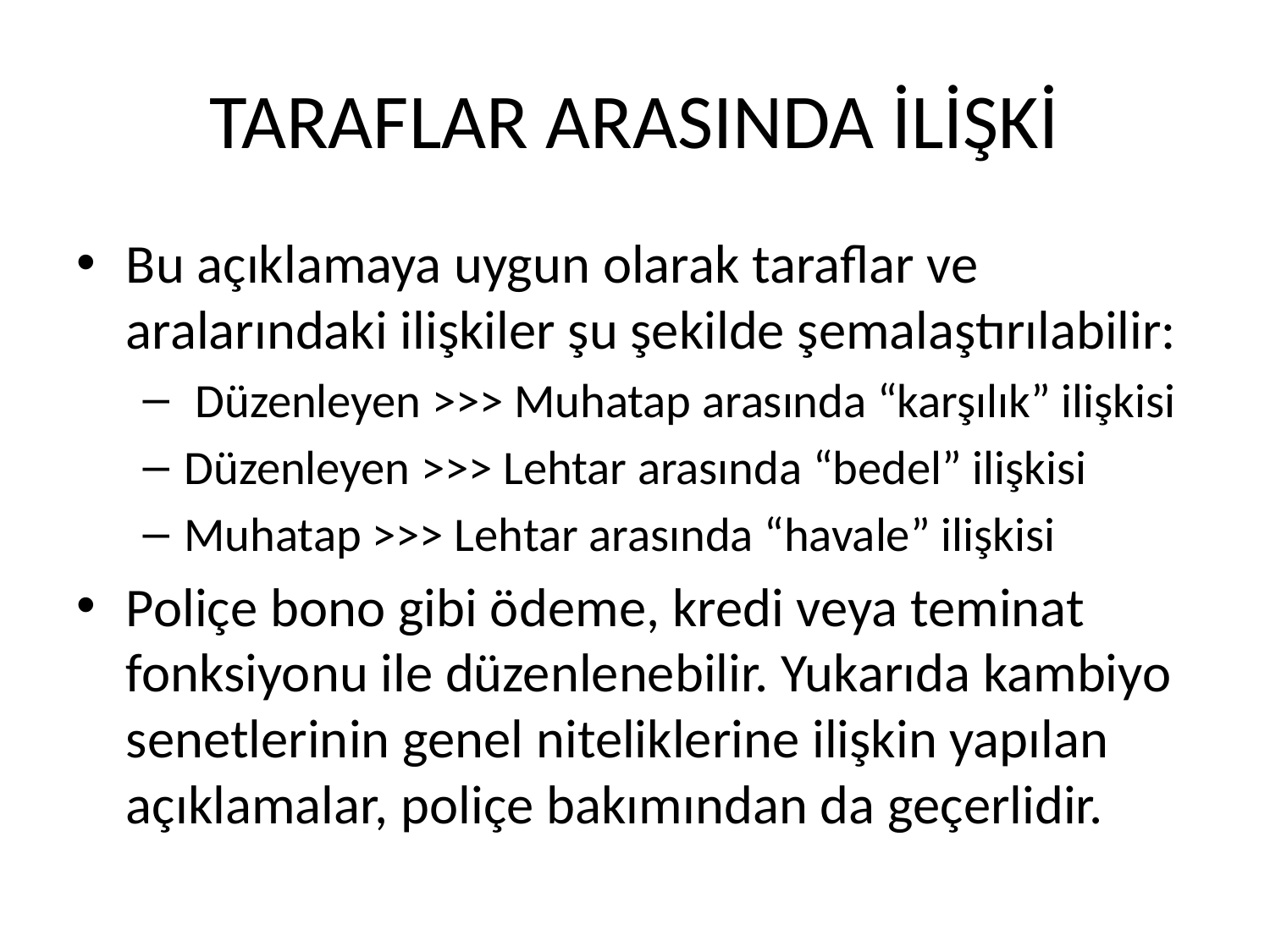

# TARAFLAR ARASINDA İLİŞKİ
Bu açıklamaya uygun olarak taraflar ve aralarındaki ilişkiler şu şekilde şemalaştırılabilir:
 Düzenleyen >>> Muhatap arasında “karşılık” ilişkisi
Düzenleyen >>> Lehtar arasında “bedel” ilişkisi
Muhatap >>> Lehtar arasında “havale” ilişkisi
Poliçe bono gibi ödeme, kredi veya teminat fonksiyonu ile düzenlenebilir. Yukarıda kambiyo senetlerinin genel niteliklerine ilişkin yapılan açıklamalar, poliçe bakımından da geçerlidir.